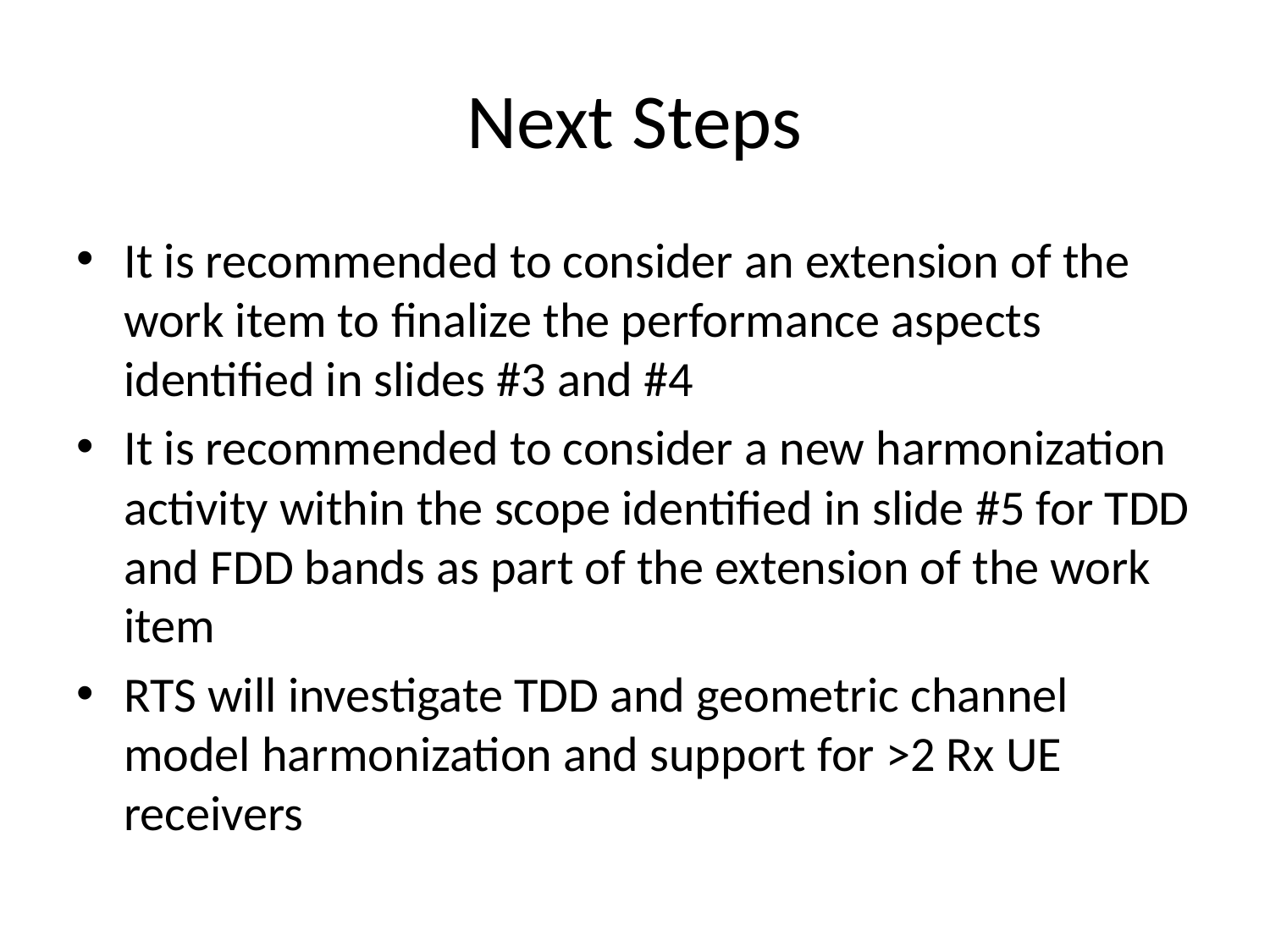

# Next Steps
It is recommended to consider an extension of the work item to finalize the performance aspects identified in slides #3 and #4
It is recommended to consider a new harmonization activity within the scope identified in slide #5 for TDD and FDD bands as part of the extension of the work item
RTS will investigate TDD and geometric channel model harmonization and support for >2 Rx UE receivers